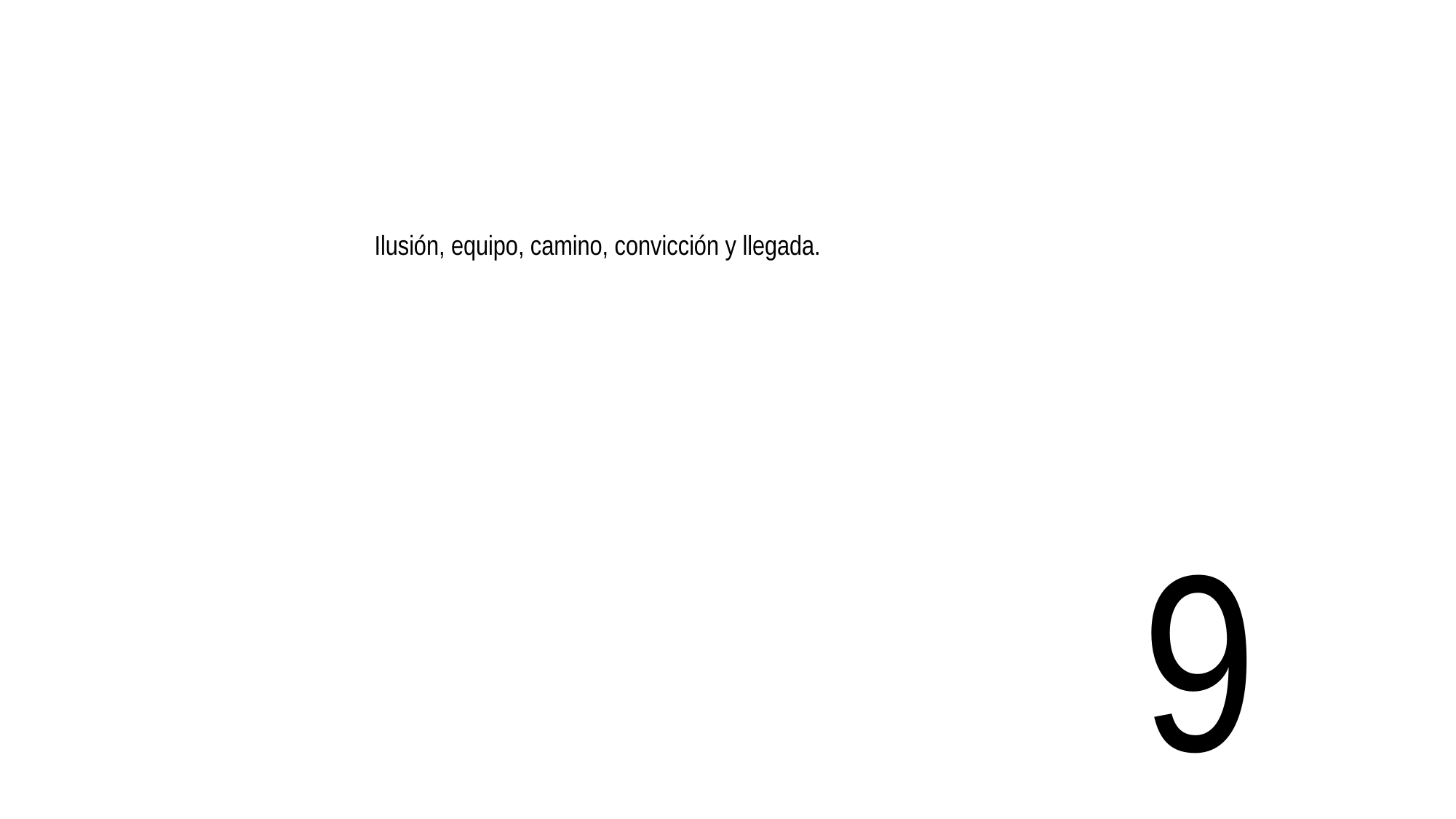

Ilusión, equipo, camino, convicción y llegada.
9